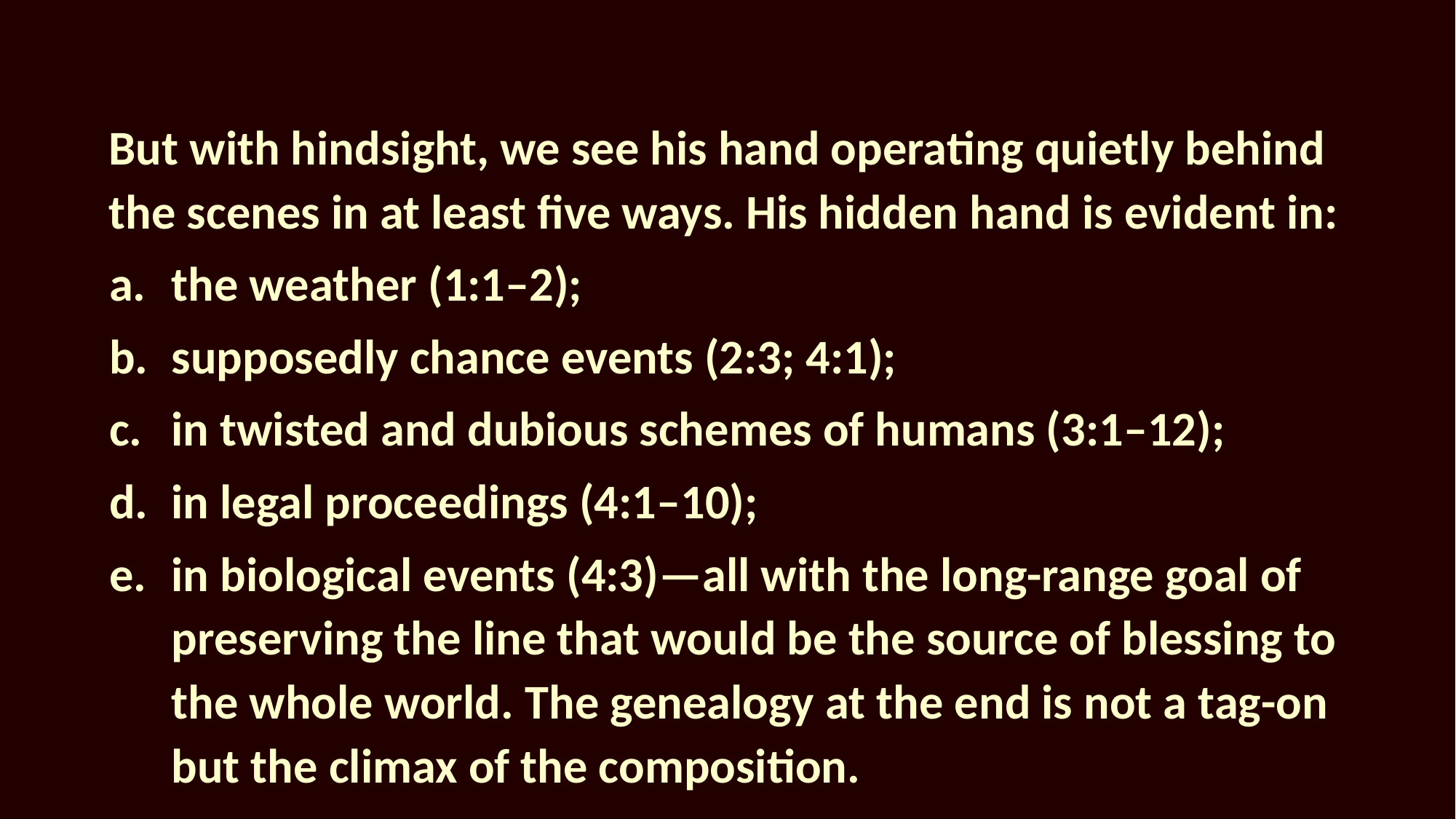

But with hindsight, we see his hand operating quietly behind the scenes in at least five ways. His hidden hand is evident in:
the weather (1:1–2);
supposedly chance events (2:3; 4:1);
in twisted and dubious schemes of humans (3:1–12);
in legal proceedings (4:1–10);
in biological events (4:3)—all with the long-range goal of preserving the line that would be the source of blessing to the whole world. The genealogy at the end is not a tag-on but the climax of the composition.